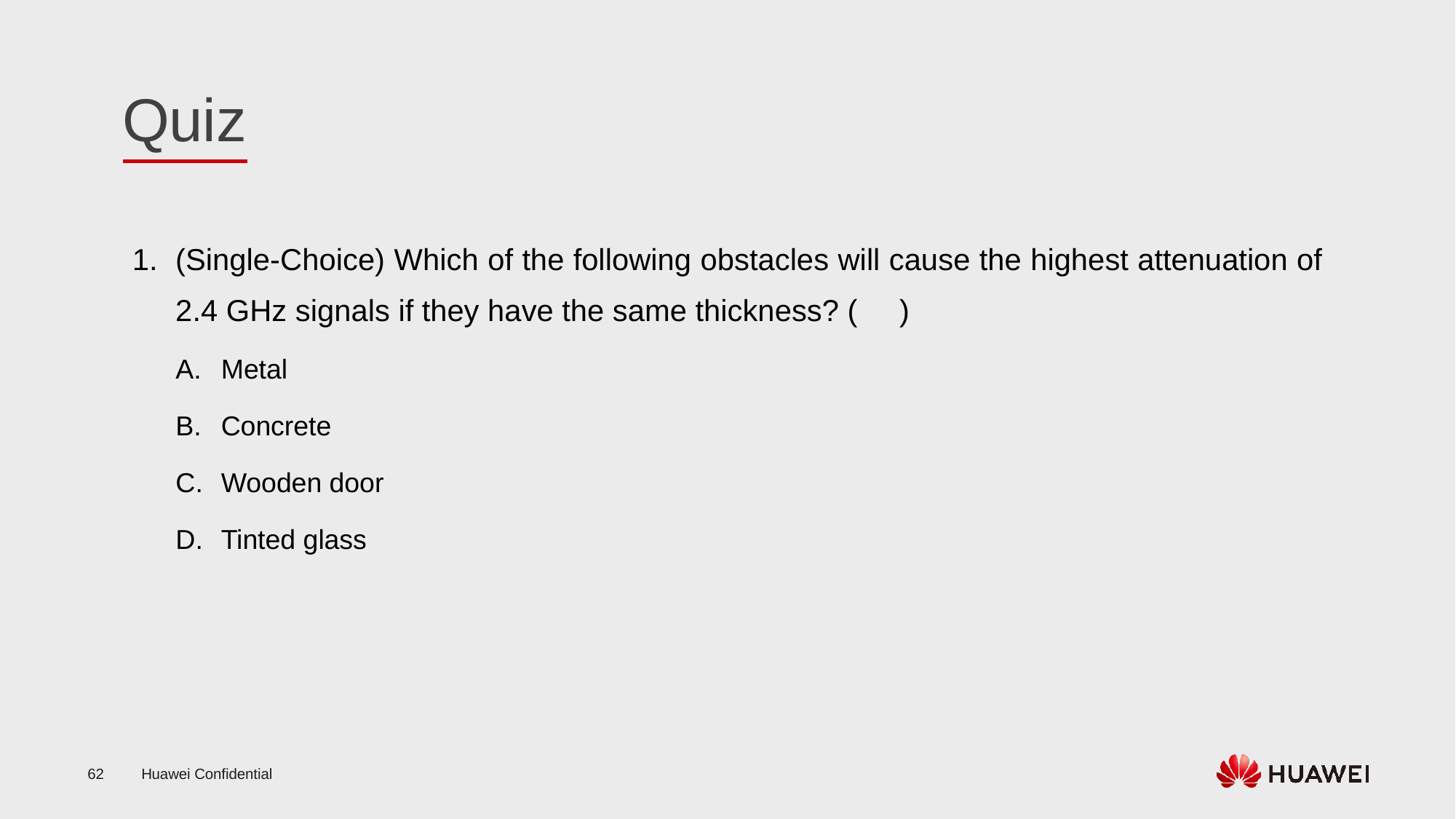

(Single-Choice) Which of the following obstacles will cause the highest attenuation of 2.4 GHz signals if they have the same thickness? (     )
Metal
Concrete
Wooden door
Tinted glass